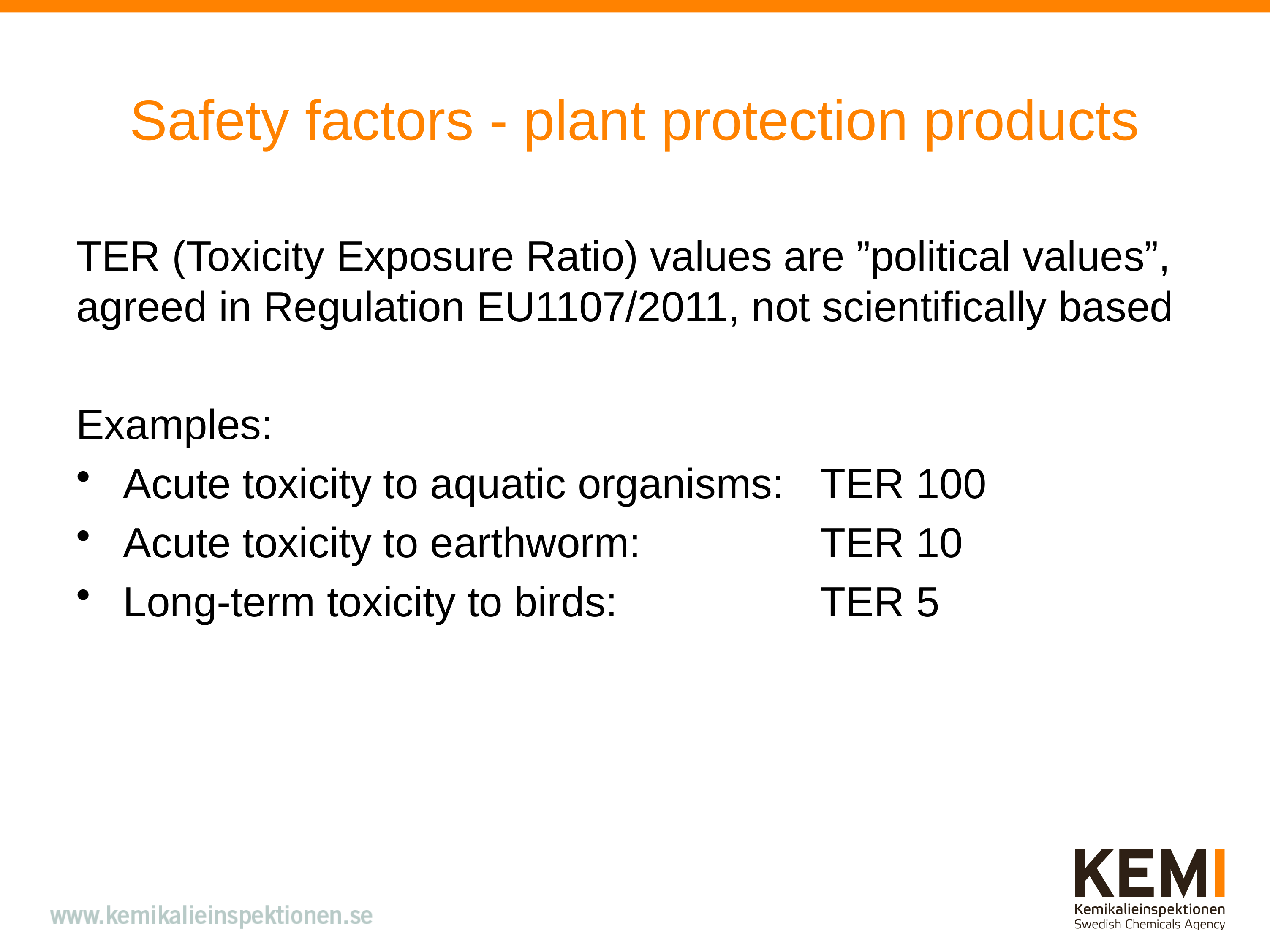

# Safety factors - plant protection products
TER (Toxicity Exposure Ratio) values are ”political values”, agreed in Regulation EU1107/2011, not scientifically based

Examples:
Acute toxicity to aquatic organisms: 	TER 100
Acute toxicity to earthworm: 			TER 10
Long-term toxicity to birds: 				TER 5